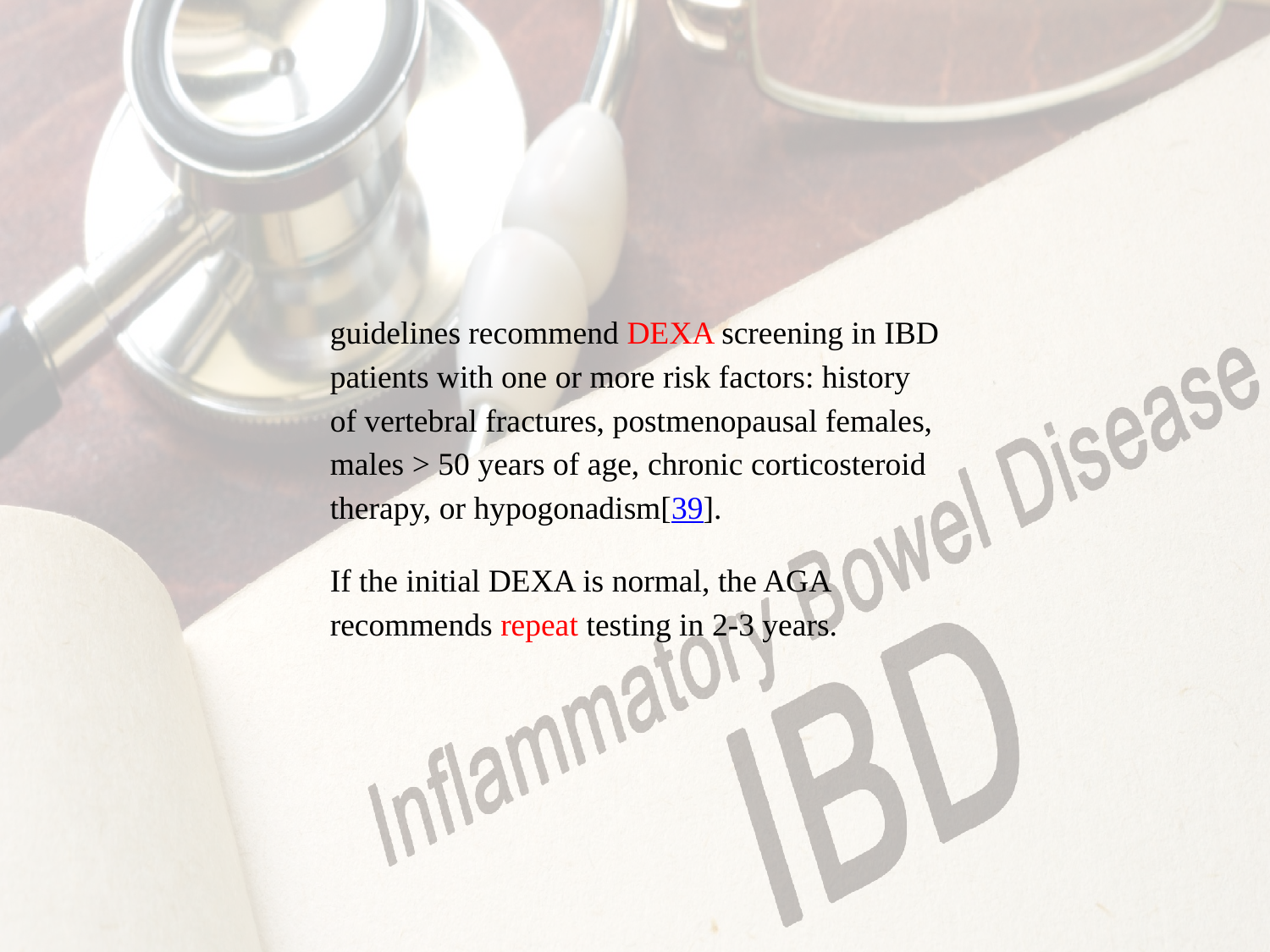

guidelines recommend DEXA screening in IBD patients with one or more risk factors: history of vertebral fractures, postmenopausal females, males > 50 years of age, chronic corticosteroid therapy, or hypogonadism[39].
If the initial DEXA is normal, the AGA recommends repeat testing in 2-3 years.